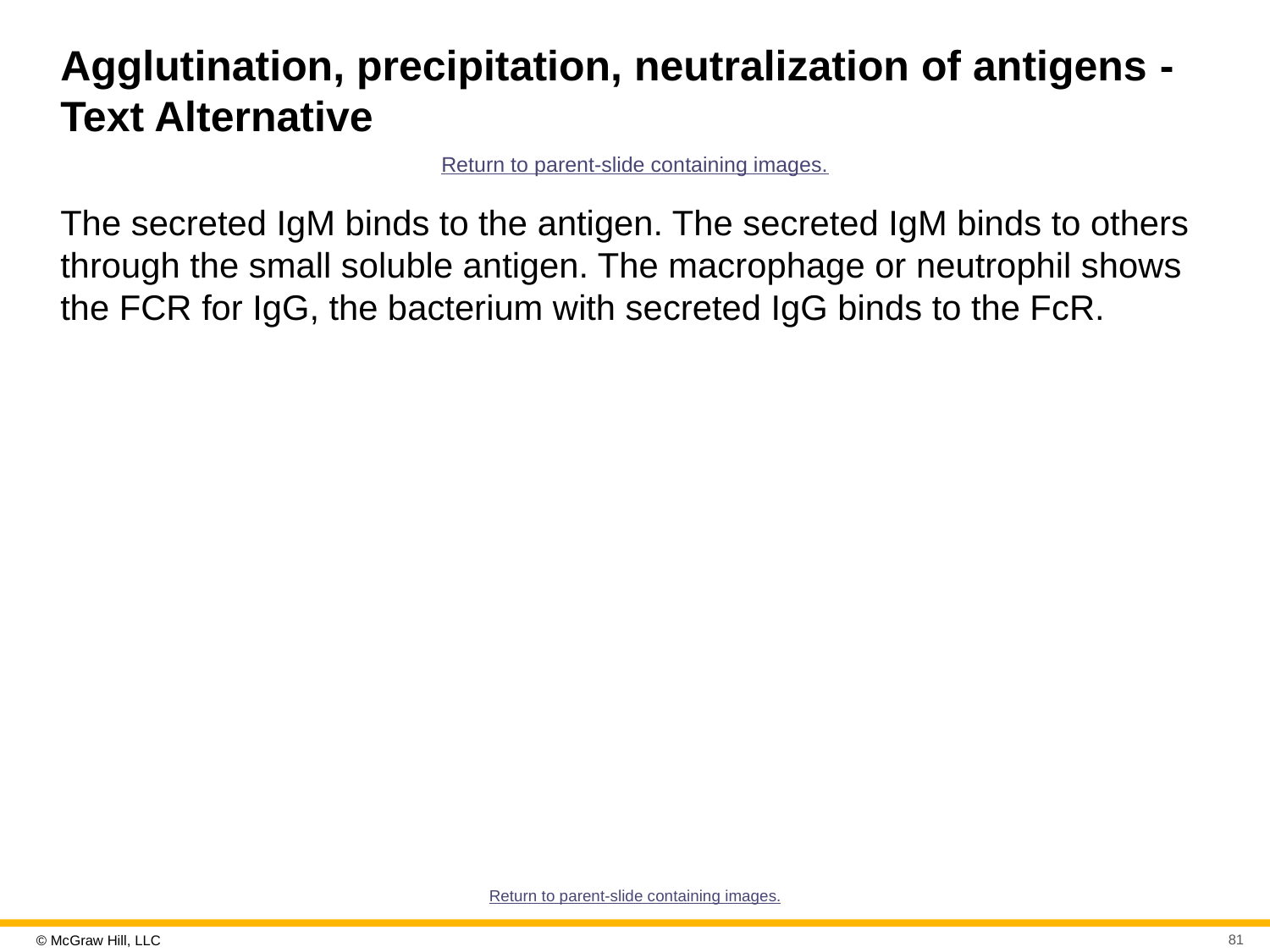

# Agglutination, precipitation, neutralization of antigens - Text Alternative
Return to parent-slide containing images.
The secreted IgM binds to the antigen. The secreted IgM binds to others through the small soluble antigen. The macrophage or neutrophil shows the FCR for IgG, the bacterium with secreted IgG binds to the FcR.
Return to parent-slide containing images.
81